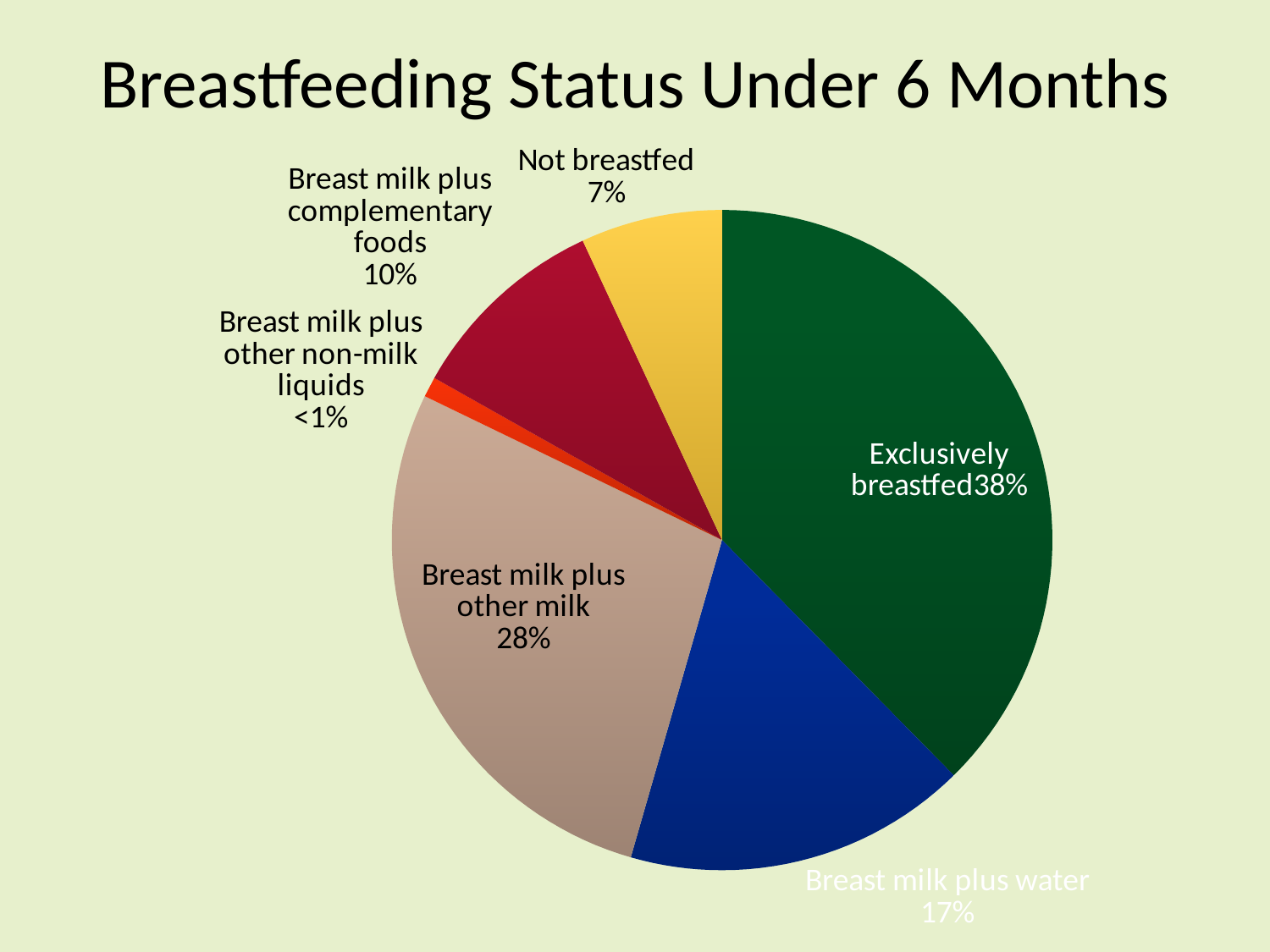

# Breastfeeding Status Under 6 Months

### Chart

| Category | Sales |
|---|---|
| Exclusively breastfed | 38.0 |
| Breast milk plus water | 17.0 |
| Breast milk plus other milk | 28.0 |
| Breast milk plus other non-milk liquids | 1.0 |
| Breast milk plus complementary foods | 10.0 |
| Not breastfed | 7.0 |